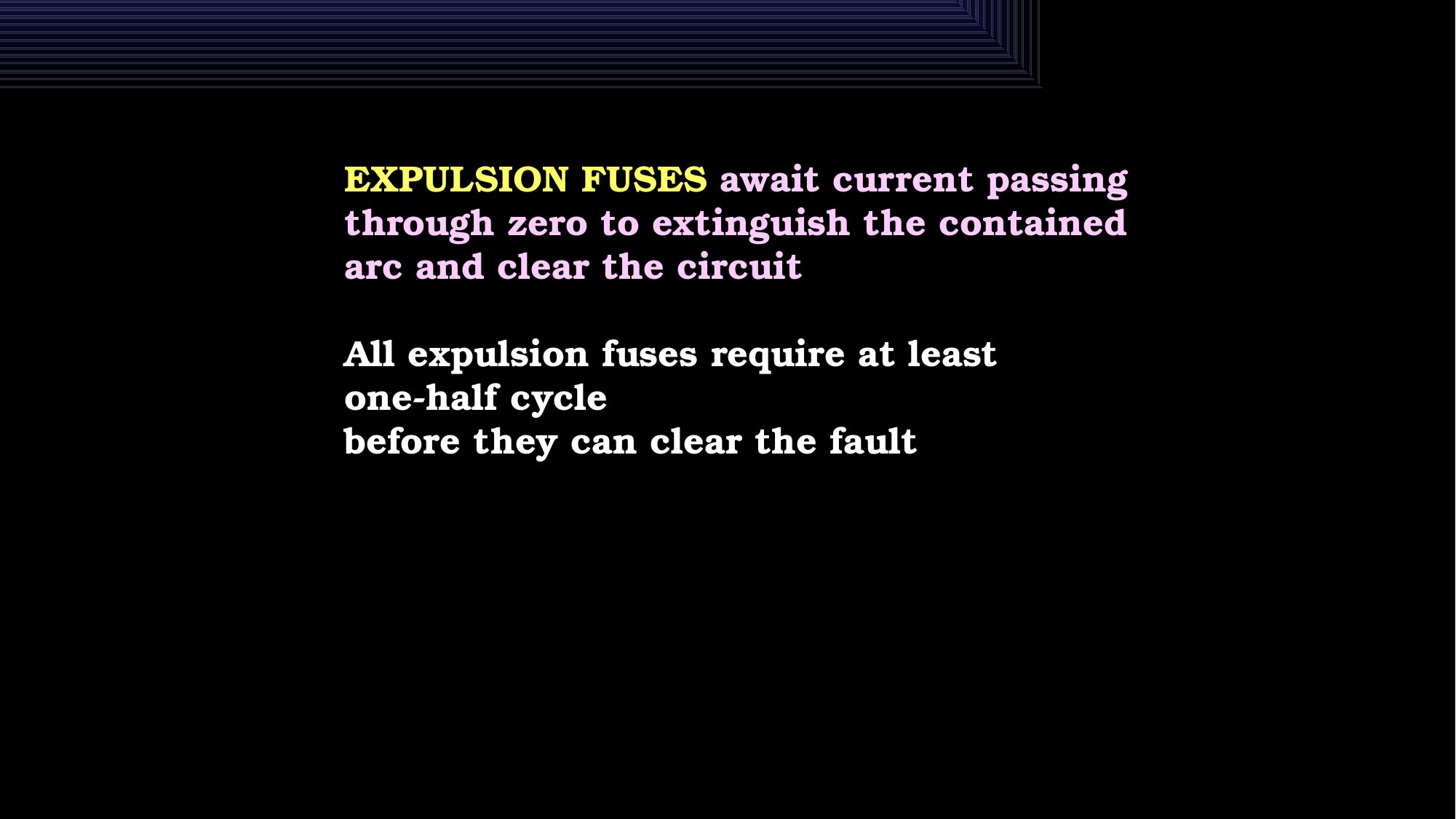

EXPULSION FUSES await current passing
through zero to extinguish the contained
arc and clear the circuit

All expulsion fuses require at least
one-half cycle
before they can clear the fault